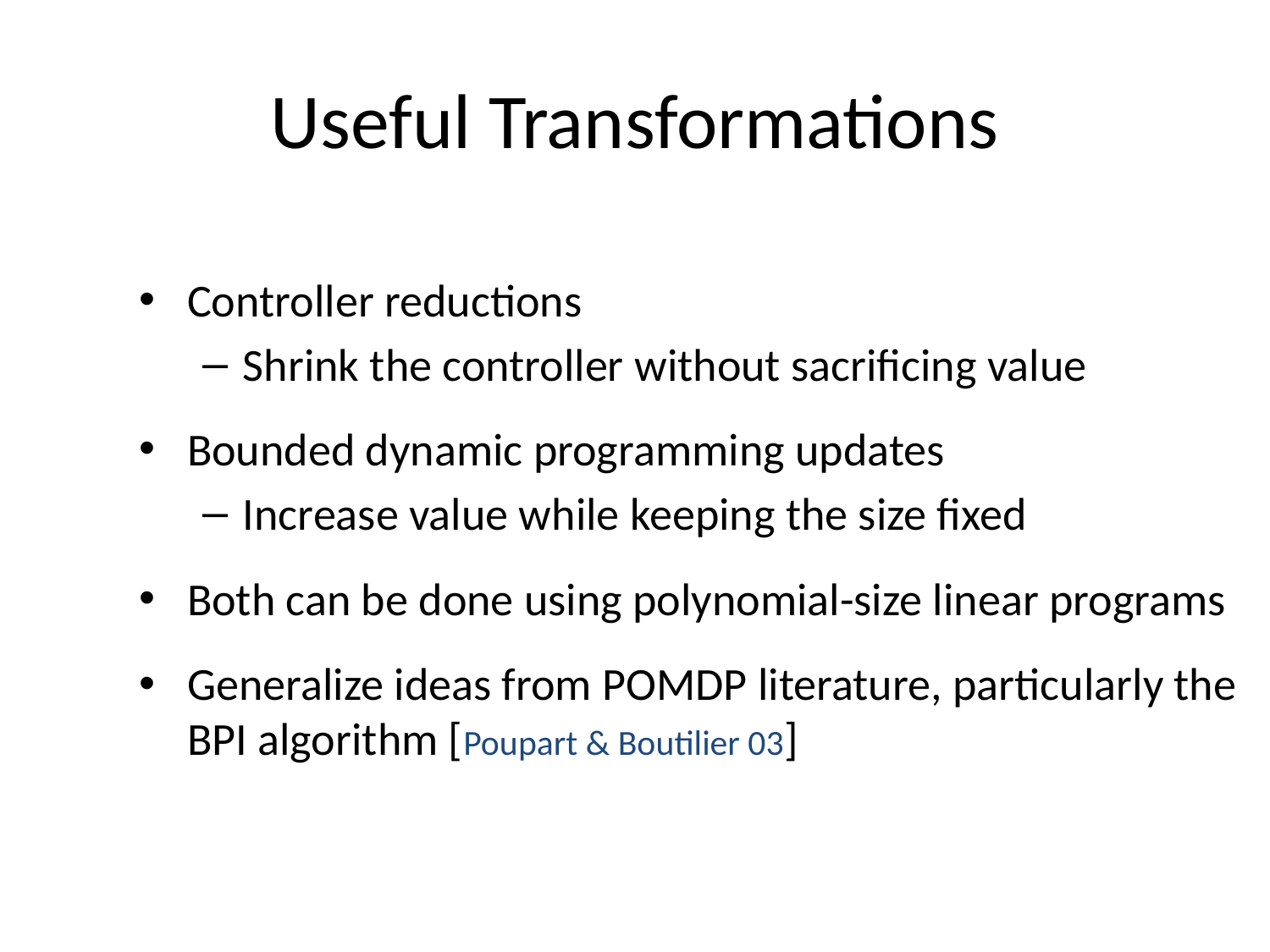

# Useful Transformations
Controller reductions
Shrink the controller without sacrificing value
Bounded dynamic programming updates
Increase value while keeping the size fixed
Both can be done using polynomial-size linear programs
Generalize ideas from POMDP literature, particularly the BPI algorithm [Poupart & Boutilier 03]